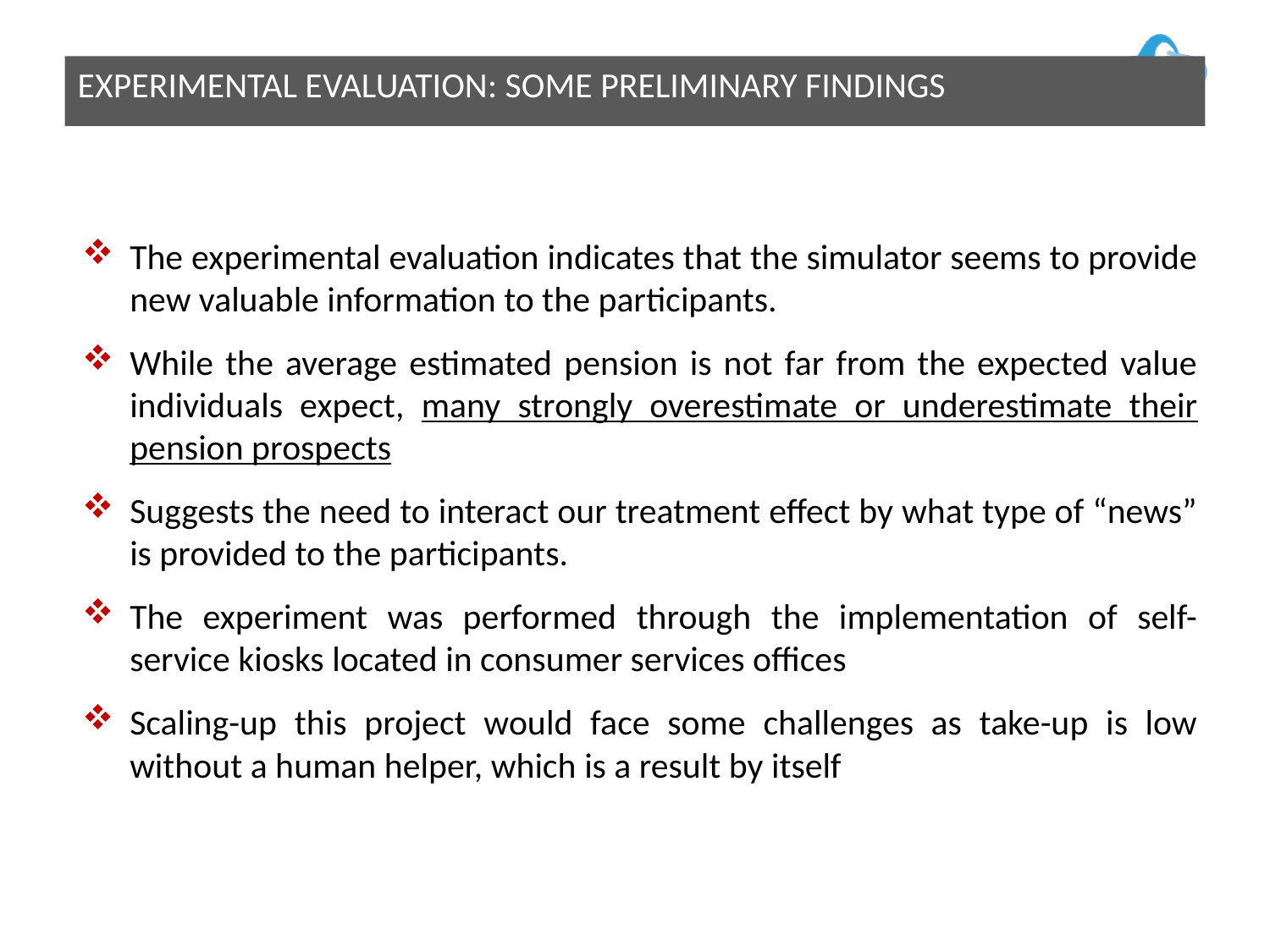

Experimental evaluation: some preliminary findings
The experimental evaluation indicates that the simulator seems to provide new valuable information to the participants.
While the average estimated pension is not far from the expected value individuals expect, many strongly overestimate or underestimate their pension prospects
Suggests the need to interact our treatment effect by what type of “news” is provided to the participants.
The experiment was performed through the implementation of self-service kiosks located in consumer services offices
Scaling-up this project would face some challenges as take-up is low without a human helper, which is a result by itself